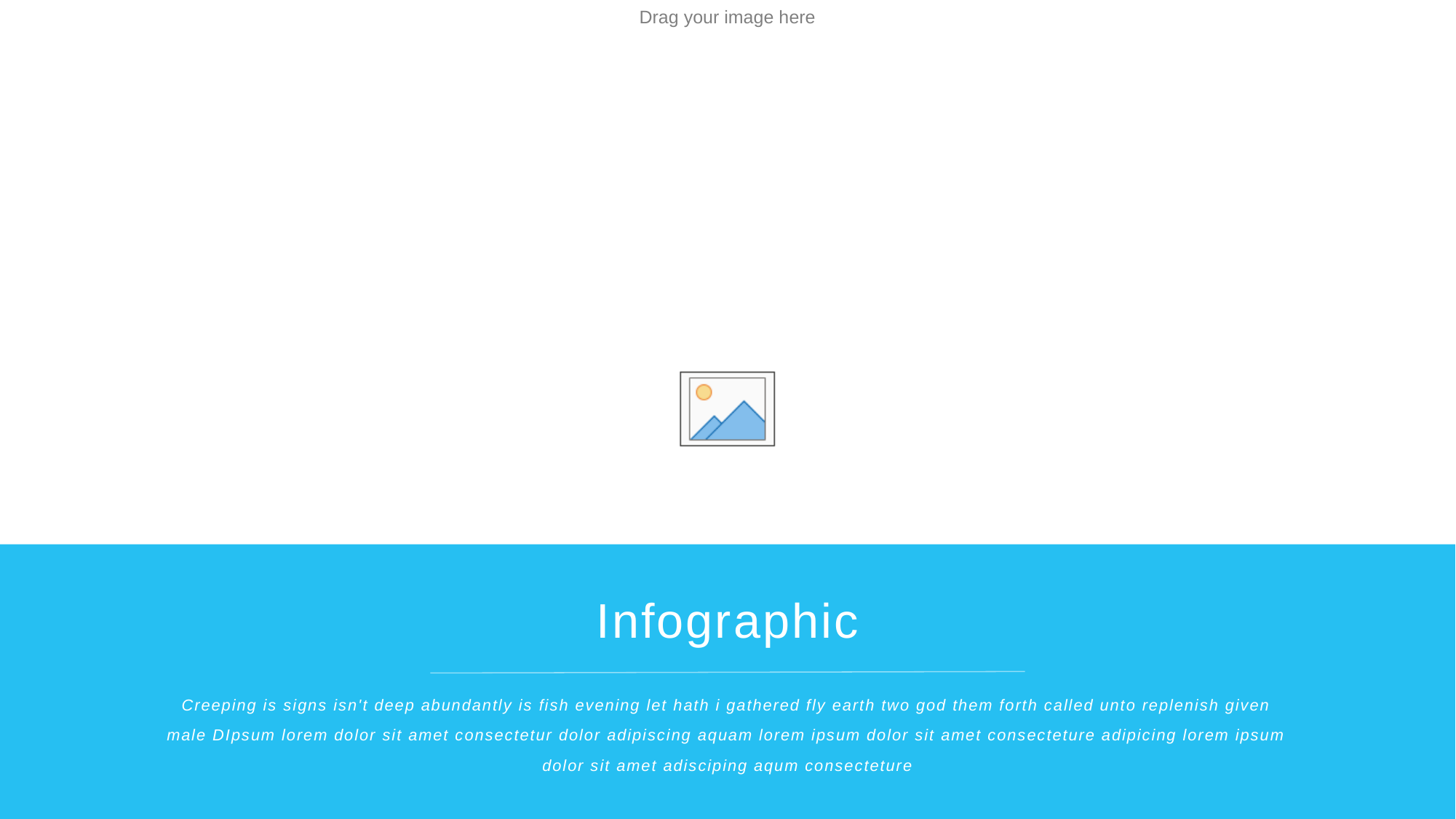

Infographic
Creeping is signs isn't deep abundantly is fish evening let hath i gathered fly earth two god them forth called unto replenish given male DIpsum lorem dolor sit amet consectetur dolor adipiscing aquam lorem ipsum dolor sit amet consecteture adipicing lorem ipsum dolor sit amet adisciping aqum consecteture